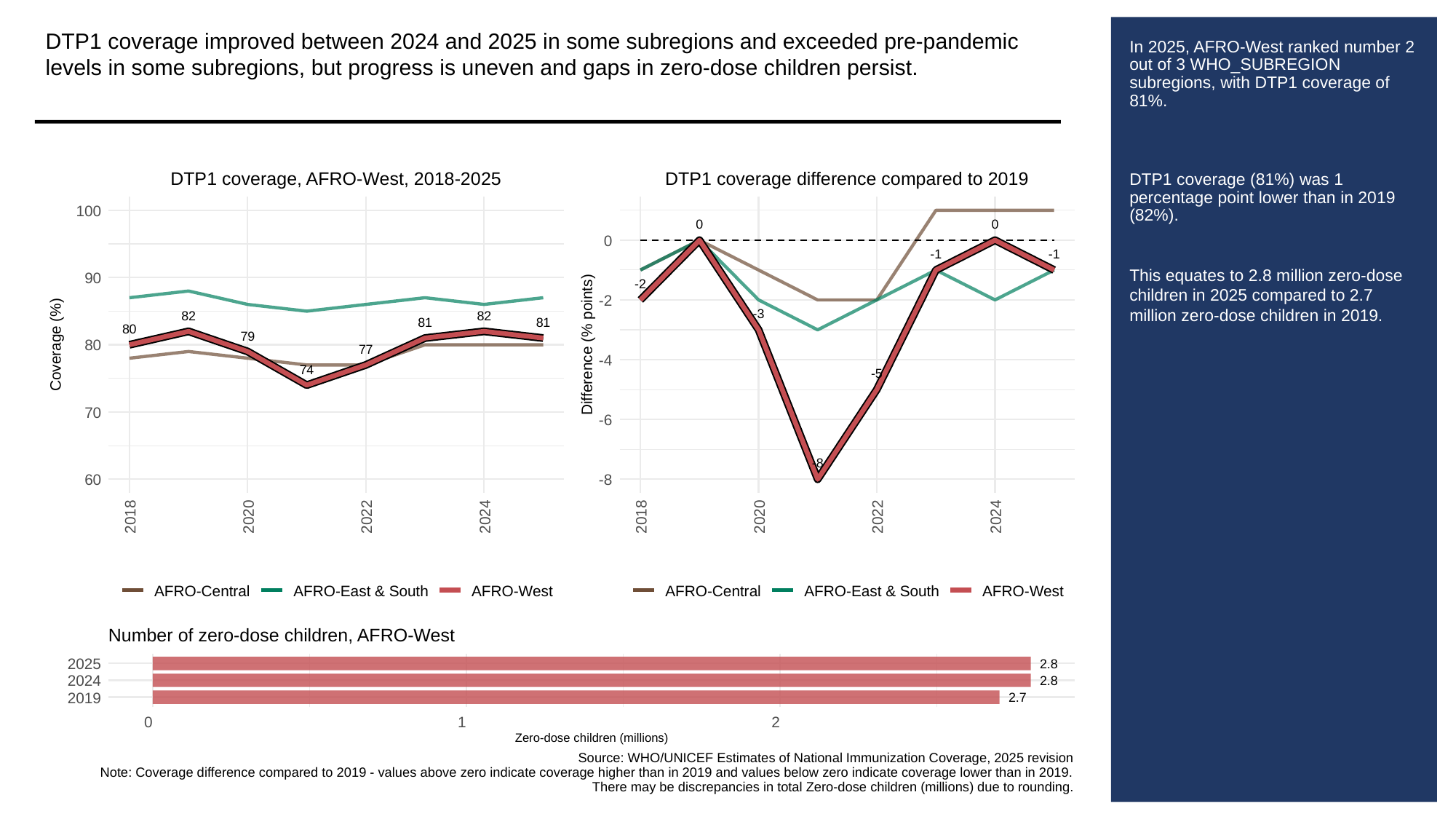

DTP1 coverage improved between 2024 and 2025 in some subregions and exceeded pre-pandemic levels in some subregions, but progress is uneven and gaps in zero-dose children persist.
# In 2025, AFRO-West ranked number 2 out of 3 WHO_SUBREGION subregions, with DTP1 coverage of 81%.

DTP1 coverage (81%) was 1 percentage point lower than in 2019 (82%).

This equates to 2.8 million zero-dose children in 2025 compared to 2.7 million zero-dose children in 2019.

DTP1 coverage, AFRO-West, 2018-2025
DTP1 coverage difference compared to 2019

100

0
0
0

-1
-1

90

-2

-2

-3
82
82

81
81
80

79

Coverage (%)
80
Difference (% points)
77

-4

74
-5

70

-6

-8
60
-8

2018
2020
2022
2024
2018
2020
2022
2024
AFRO-Central
AFRO-East & South
AFRO-West
AFRO-Central
AFRO-East & South
AFRO-West

Number of zero-dose children, AFRO-West

2025
2.8

2024
2.8

2019
2.7

0
1
2
Zero-dose children (millions)
Source: WHO/UNICEF Estimates of National Immunization Coverage, 2025 revision
Note: Coverage difference compared to 2019 - values above zero indicate coverage higher than in 2019 and values below zero indicate coverage lower than in 2019.
There may be discrepancies in total Zero-dose children (millions) due to rounding.